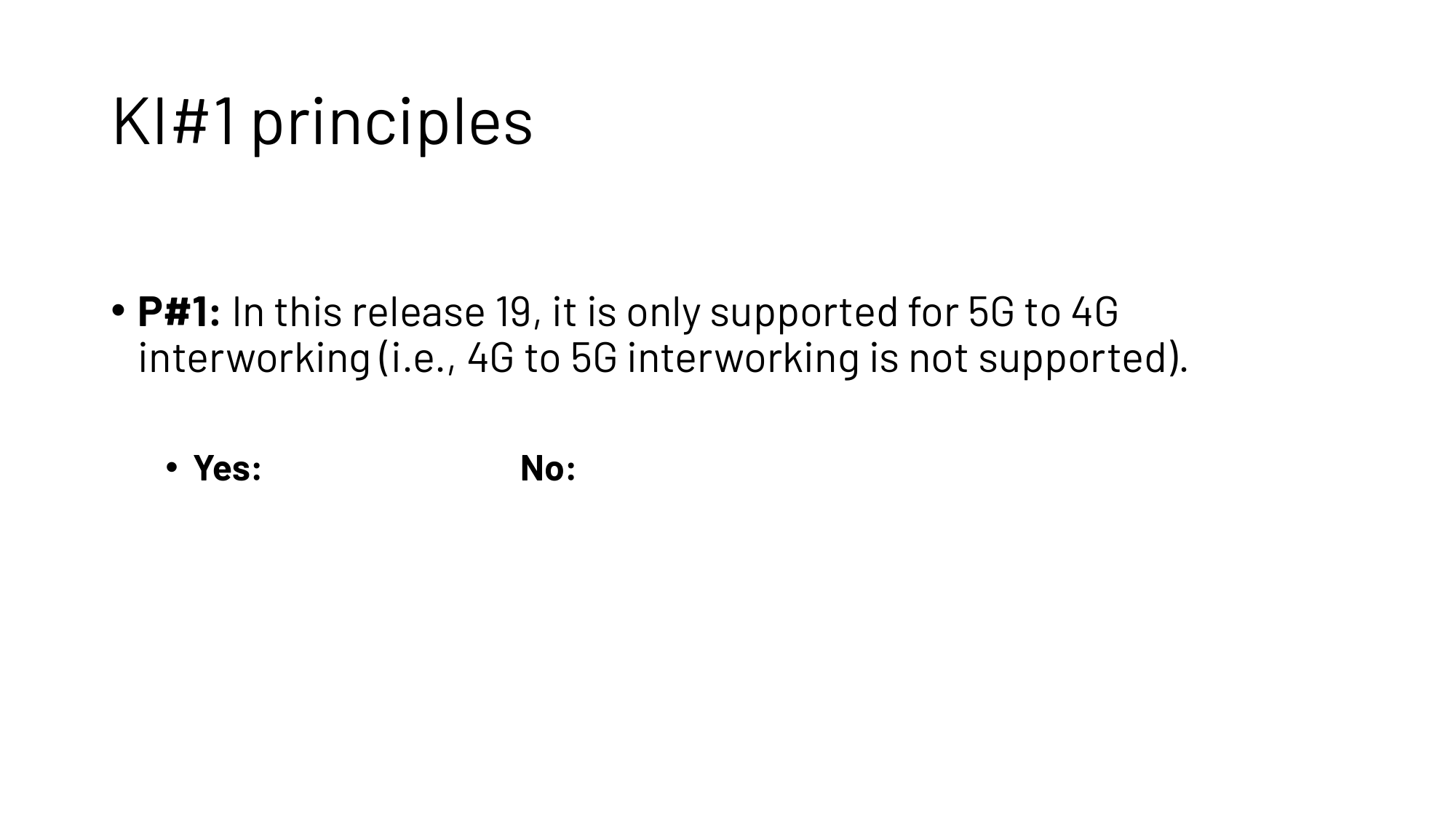

# KI#1 principles

P#1: In this release 19, it is only supported for 5G to 4G interworking (i.e., 4G to 5G interworking is not supported).

Yes:			No: